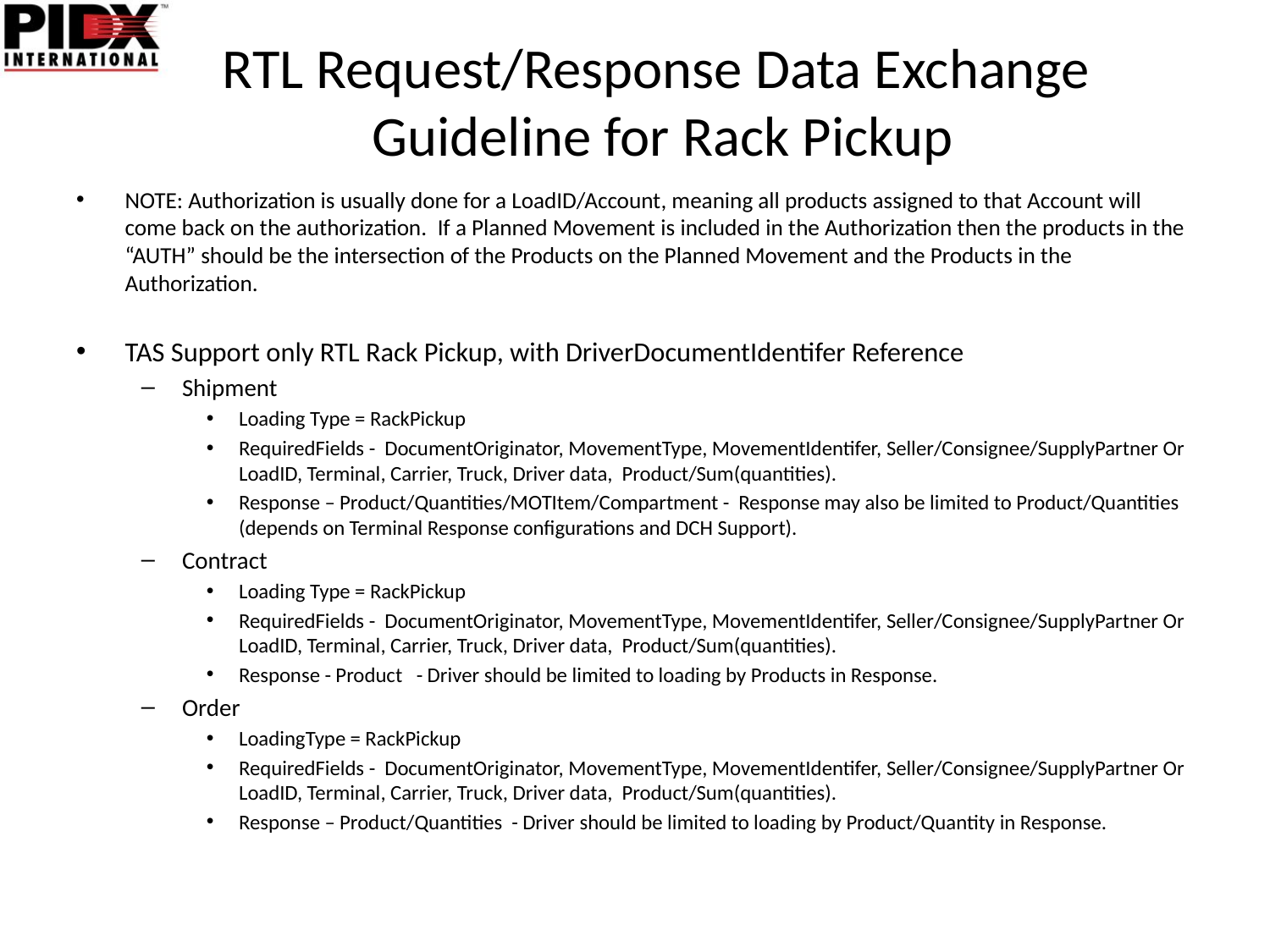

# RTL Request/Response Data Exchange Guideline for Rack Pickup
NOTE: Authorization is usually done for a LoadID/Account, meaning all products assigned to that Account will come back on the authorization.  If a Planned Movement is included in the Authorization then the products in the “AUTH” should be the intersection of the Products on the Planned Movement and the Products in the Authorization.

TAS Support only RTL Rack Pickup, with DriverDocumentIdentifer Reference
Shipment
Loading Type = RackPickup
RequiredFields -  DocumentOriginator, MovementType, MovementIdentifer, Seller/Consignee/SupplyPartner Or LoadID, Terminal, Carrier, Truck, Driver data,  Product/Sum(quantities).
Response – Product/Quantities/MOTItem/Compartment -  Response may also be limited to Product/Quantities (depends on Terminal Response configurations and DCH Support).
Contract
Loading Type = RackPickup
RequiredFields -  DocumentOriginator, MovementType, MovementIdentifer, Seller/Consignee/SupplyPartner Or LoadID, Terminal, Carrier, Truck, Driver data,  Product/Sum(quantities).
Response - Product   - Driver should be limited to loading by Products in Response.
Order
LoadingType = RackPickup
RequiredFields -  DocumentOriginator, MovementType, MovementIdentifer, Seller/Consignee/SupplyPartner Or LoadID, Terminal, Carrier, Truck, Driver data,  Product/Sum(quantities).
Response – Product/Quantities  - Driver should be limited to loading by Product/Quantity in Response.